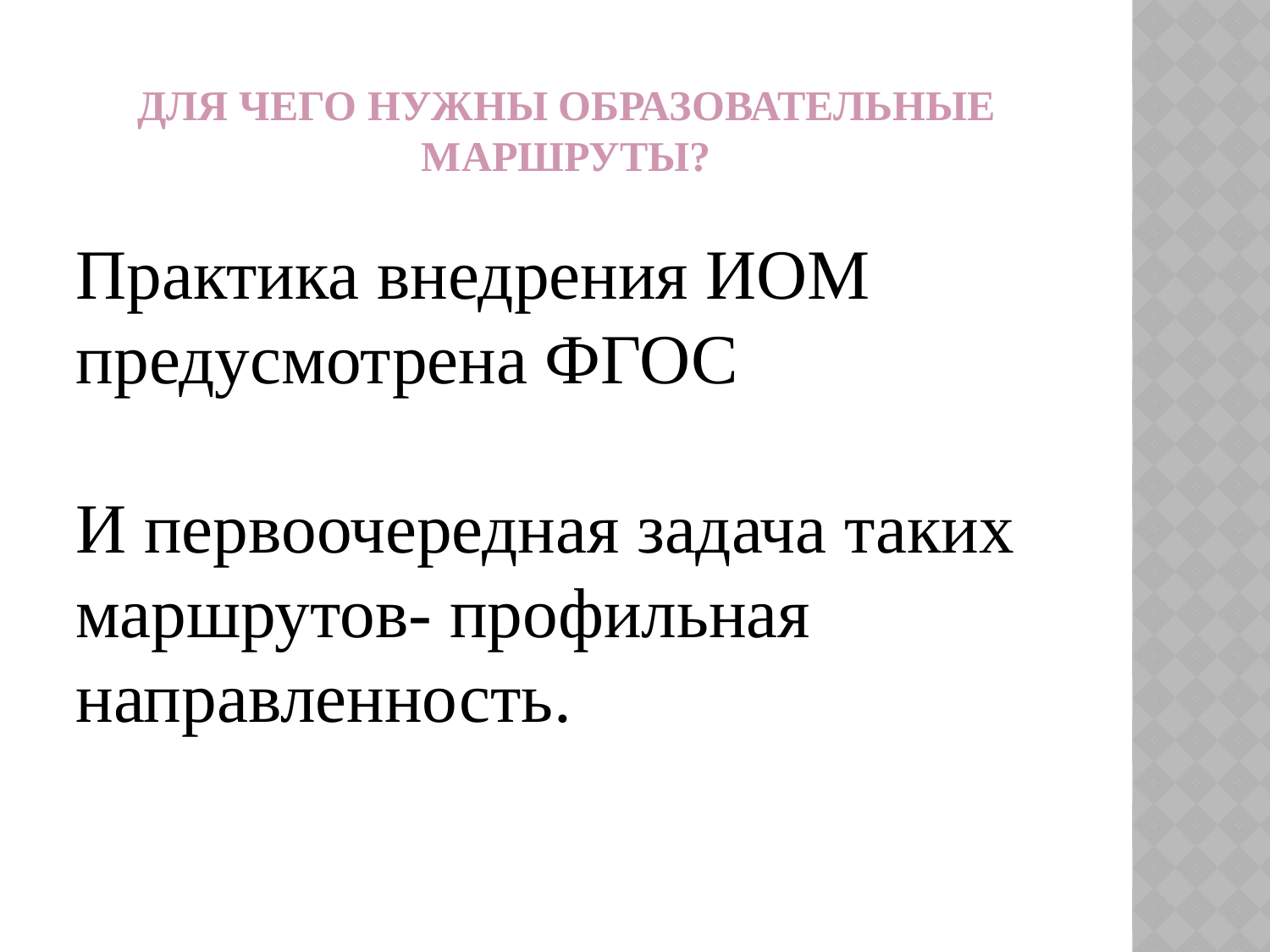

# Для чего нужны образовательные маршруты?
Практика внедрения ИОМ предусмотрена ФГОС

И первоочередная задача таких маршрутов- профильная направленность.